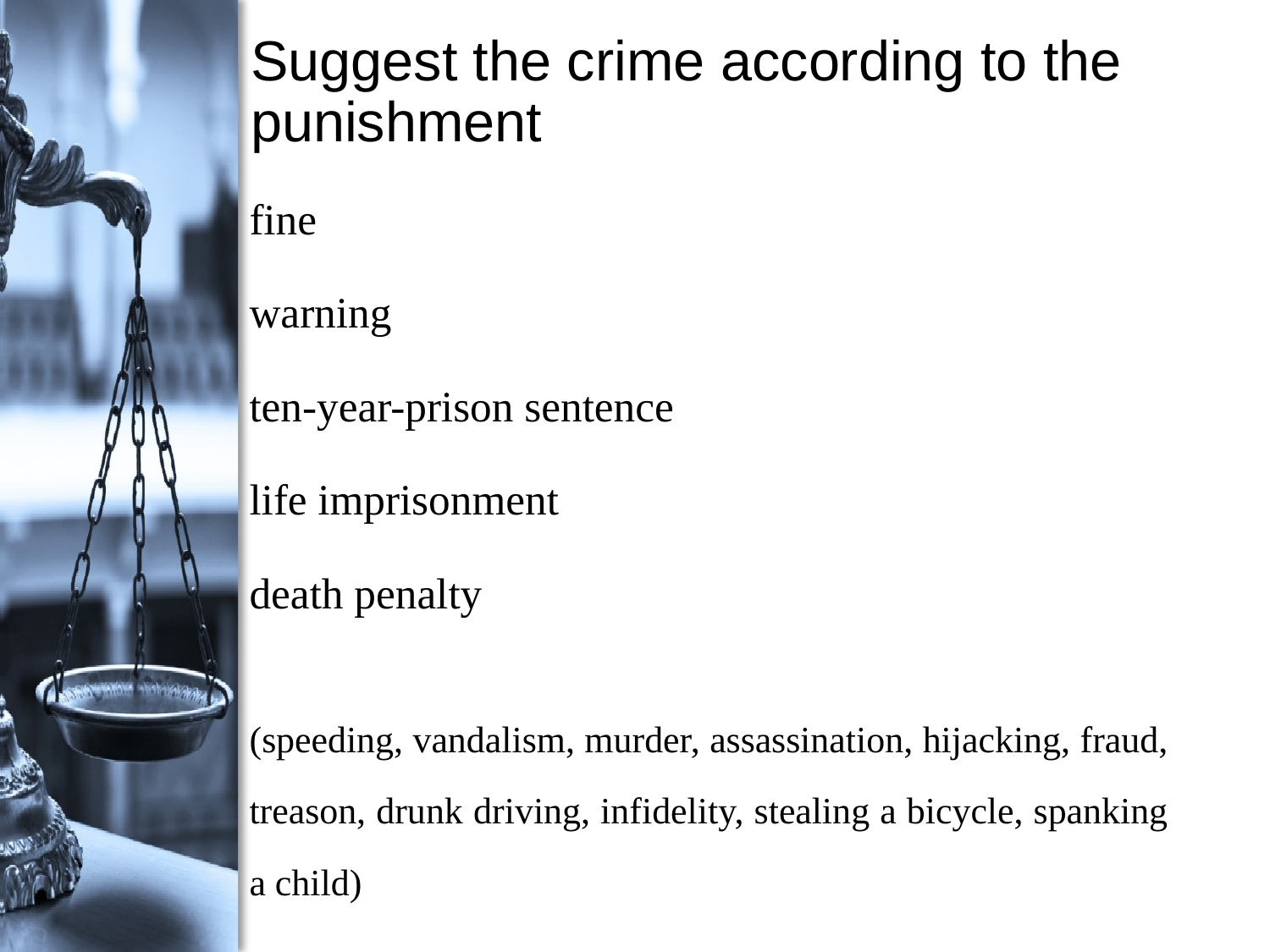

# Suggest the crime according to the punishment
fine
warning
ten-year-prison sentence
life imprisonment
death penalty

(speeding, vandalism, murder, assassination, hijacking, fraud, treason, drunk driving, infidelity, stealing a bicycle, spanking a child)